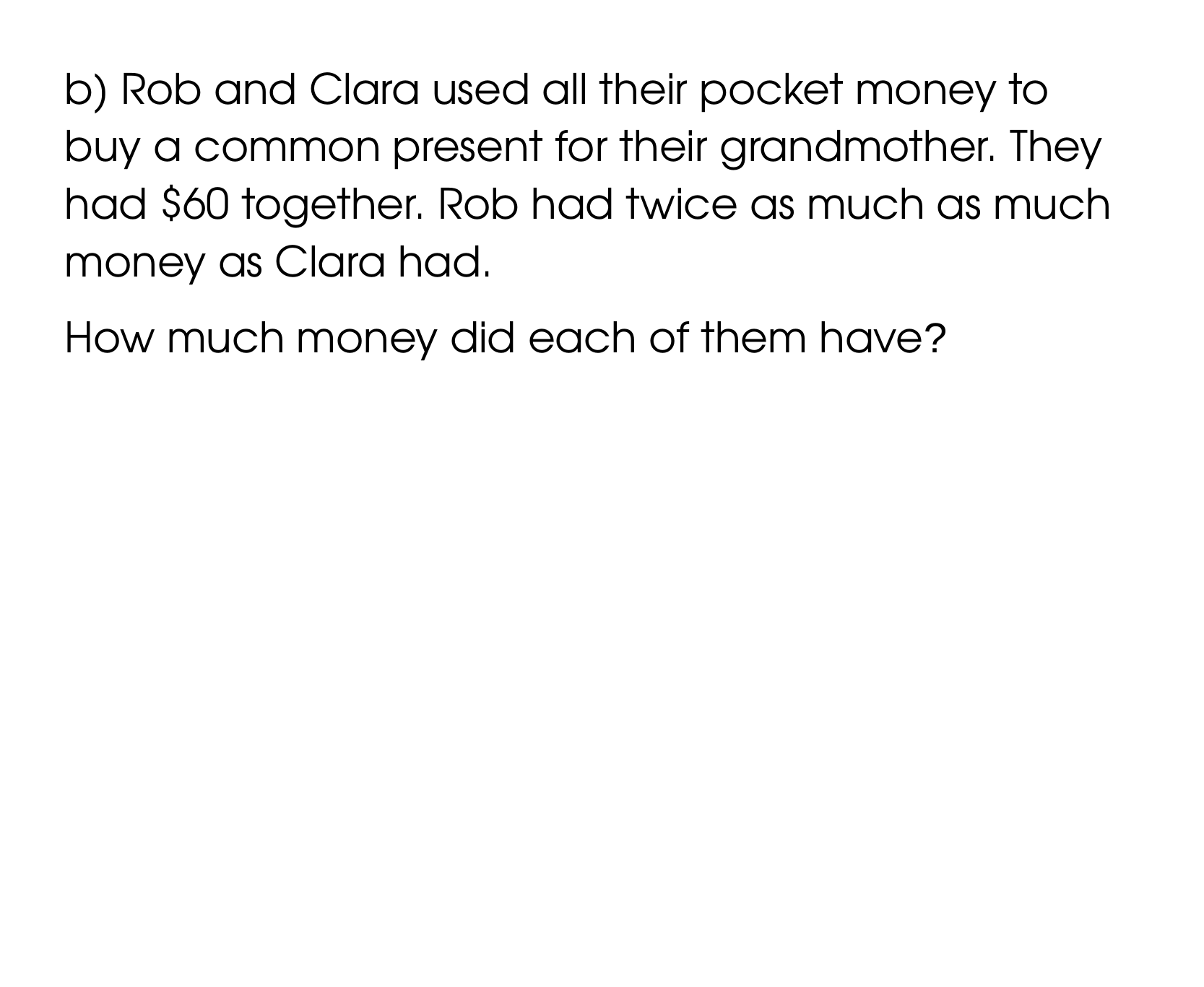

b) Rob and Clara used all their pocket money to buy a common present for their grandmother. They had $60 together. Rob had twice as much as much money as Clara had.
How much money did each of them have?